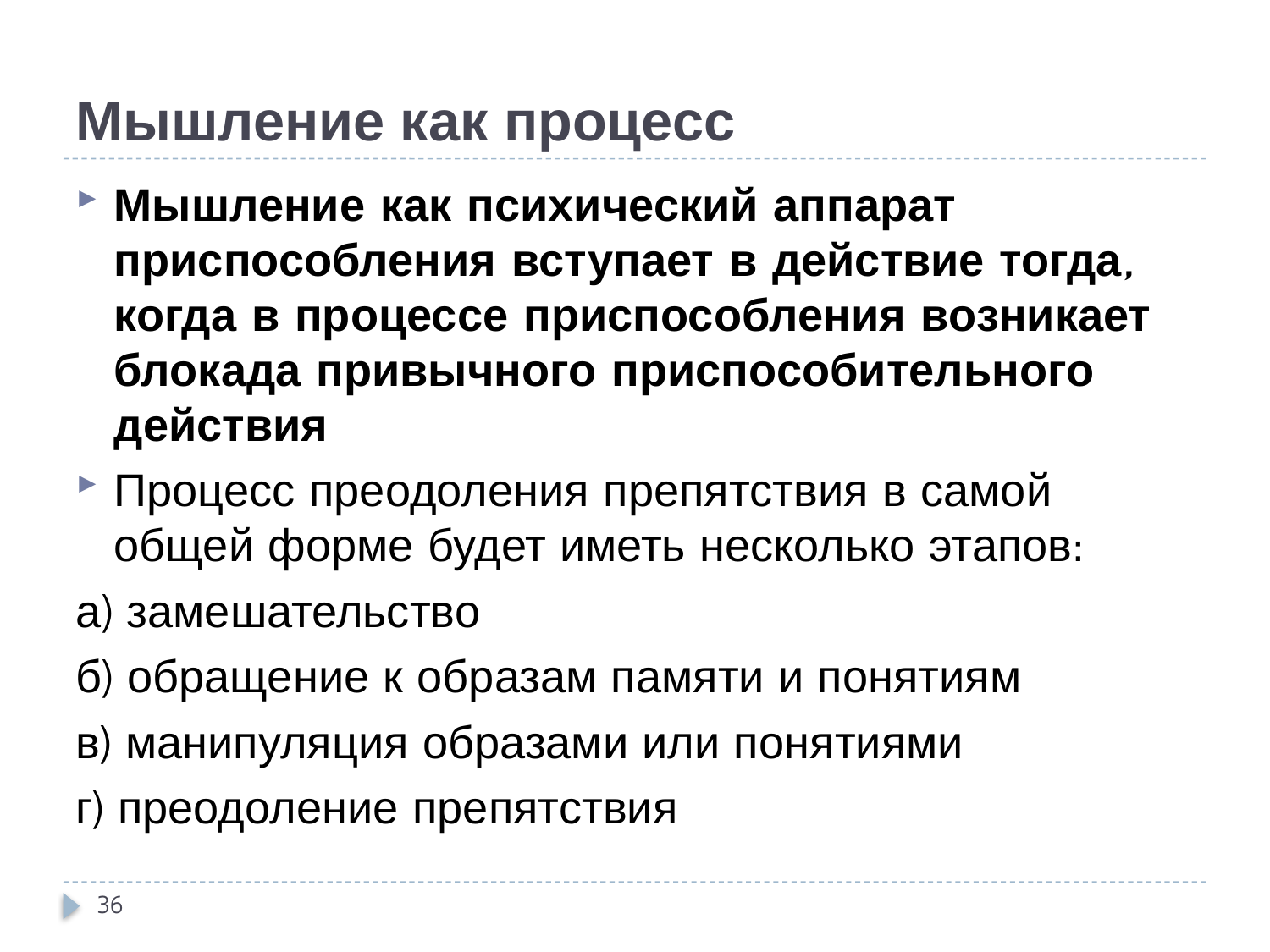

# Мышление как процесс
Мышление как психический аппарат приспособления вступает в действие тогда, когда в процессе приспособления возникает блокада привычного приспособительного действия
Процесс преодоления препятствия в самой общей форме будет иметь несколько этапов:
а) замешательство
б) обращение к образам памяти и понятиям
в) манипуляция образами или понятиями
г) преодоление препятствия

36